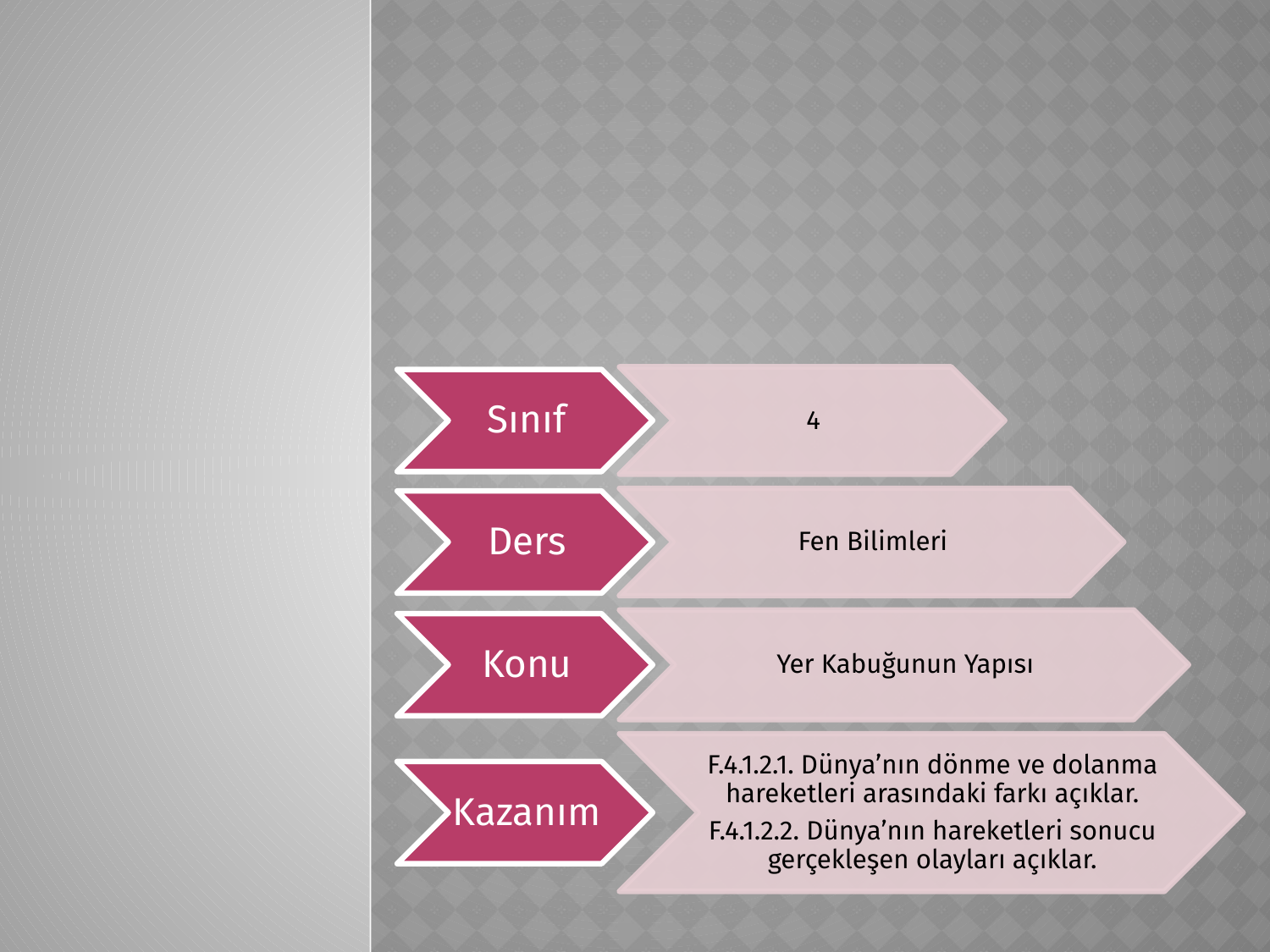

Sınıf
4
Ders
Fen Bilimleri
Konu
Yer Kabuğunun Yapısı
Kazanım
F.4.1.2.1. Dünya’nın dönme ve dolanma hareketleri arasındaki farkı açıklar.
F.4.1.2.2. Dünya’nın hareketleri sonucu gerçekleşen olayları açıklar.